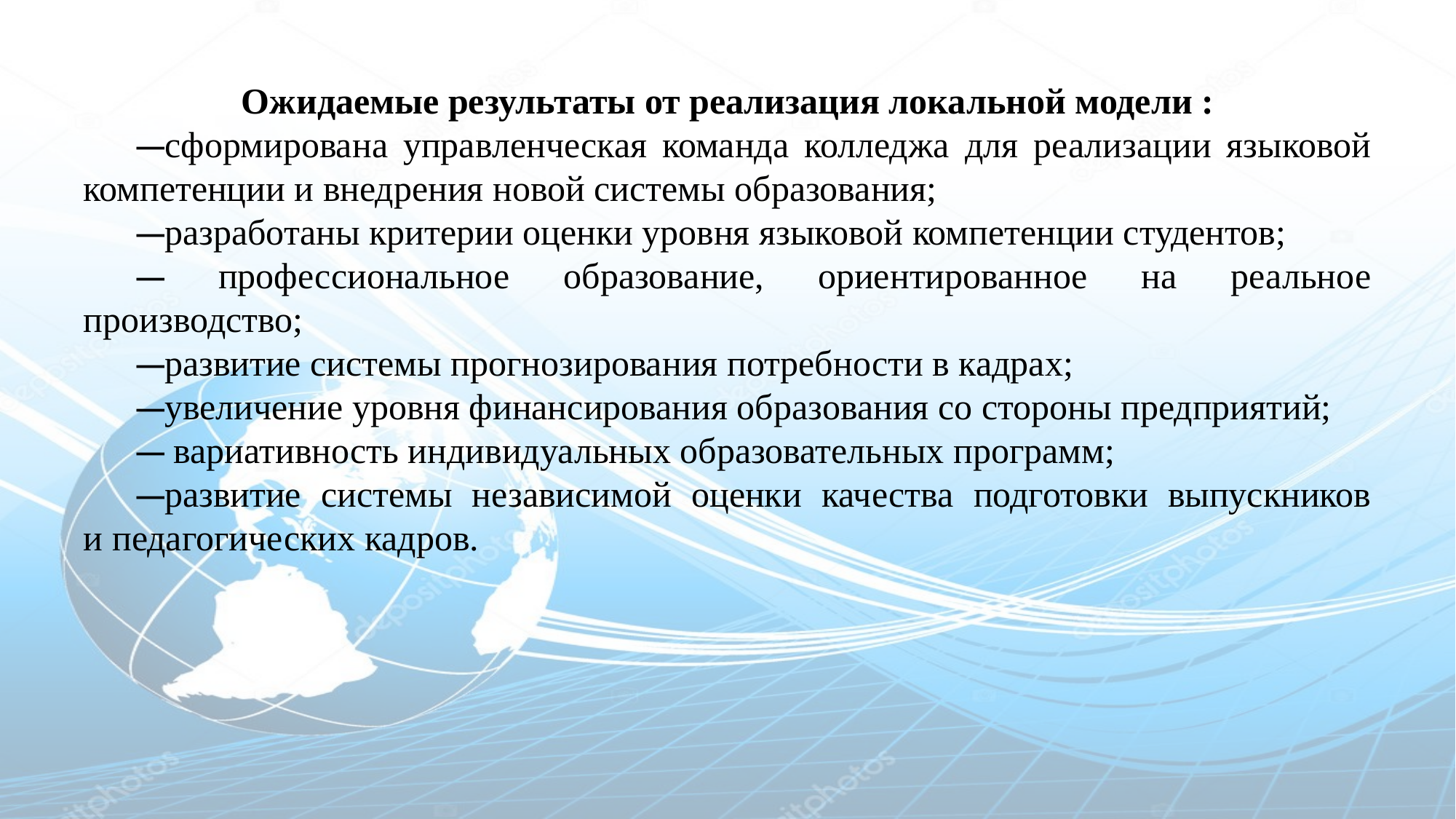

Ожидаемые результаты от реализация локальной модели :
сформирована управленческая команда колледжа для реализации языковой компетенции и внедрения новой системы образования;
разработаны критерии оценки уровня языковой компетенции студентов;
 профессиональное образование, ориентированное на реальное производство;
развитие системы прогнозирования потребности в кадрах;
увеличение уровня финансирования образования со стороны предприятий;
 вариативность индивидуальных образовательных программ;
развитие системы независимой оценки качества подготовки выпускников и педагогических кадров.